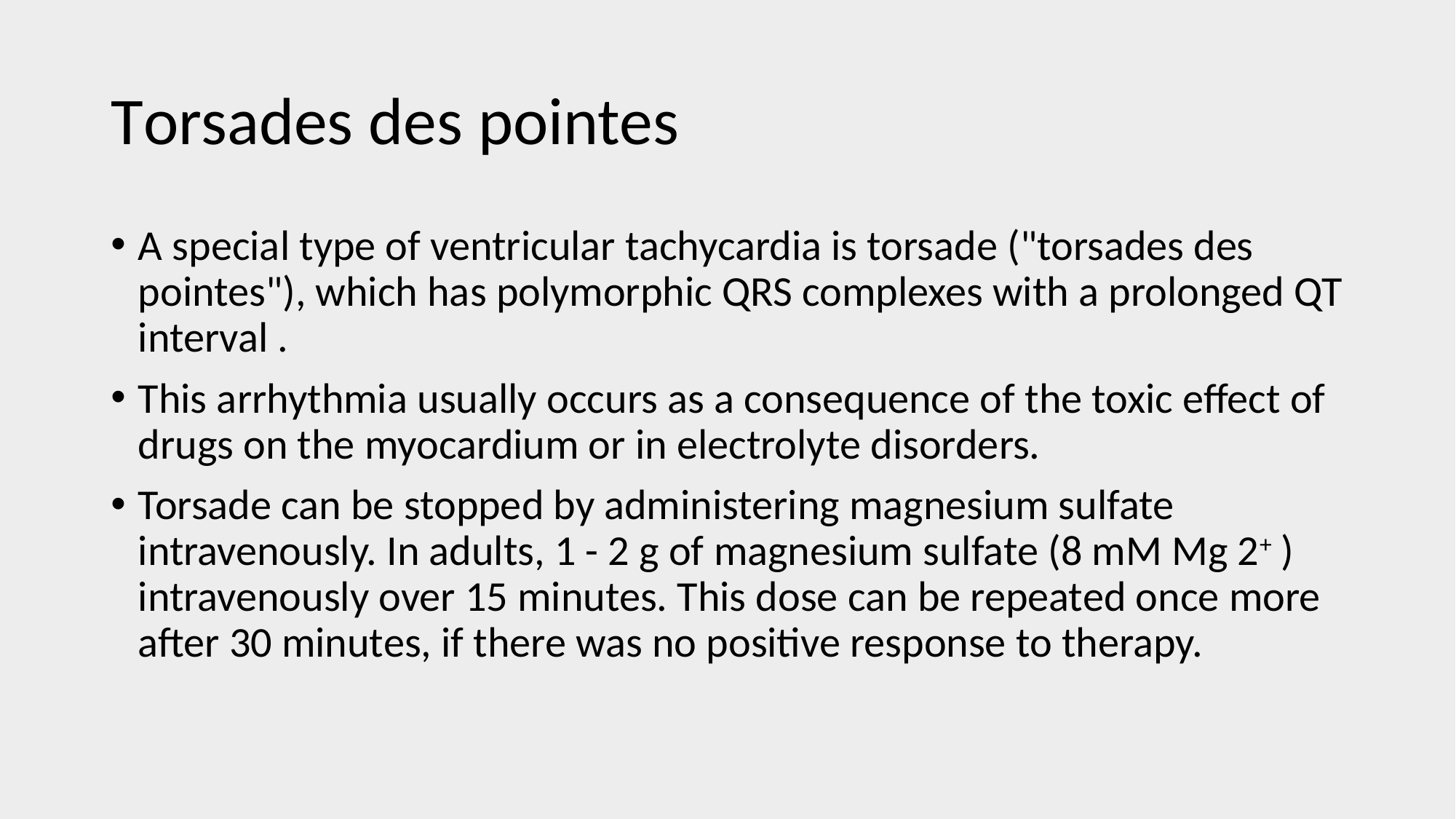

# Torsades des pointes
A special type of ventricular tachycardia is torsade ("torsades des pointes"), which has polymorphic QRS complexes with a prolonged QT interval .
This arrhythmia usually occurs as a consequence of the toxic effect of drugs on the myocardium or in electrolyte disorders.
Torsade can be stopped by administering magnesium sulfate intravenously. In adults, 1 - 2 g of magnesium sulfate (8 mM Mg 2+ ) intravenously over 15 minutes. This dose can be repeated once more after 30 minutes, if there was no positive response to therapy.